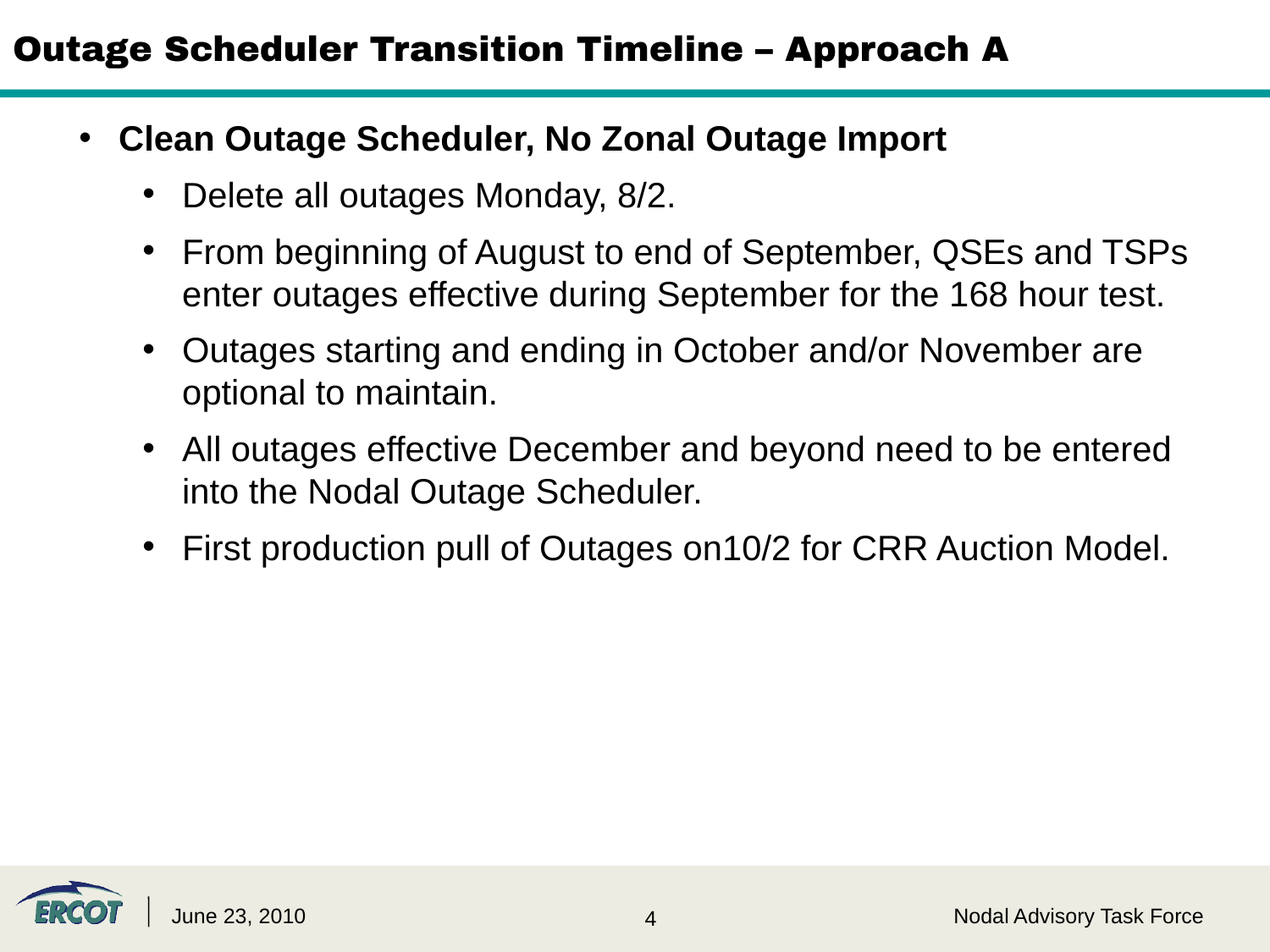

Outage Scheduler Transition Timeline – Approach A
Clean Outage Scheduler, No Zonal Outage Import
Delete all outages Monday, 8/2.
From beginning of August to end of September, QSEs and TSPs enter outages effective during September for the 168 hour test.
Outages starting and ending in October and/or November are optional to maintain.
All outages effective December and beyond need to be entered into the Nodal Outage Scheduler.
First production pull of Outages on10/2 for CRR Auction Model.
June 23, 2010
Nodal Advisory Task Force